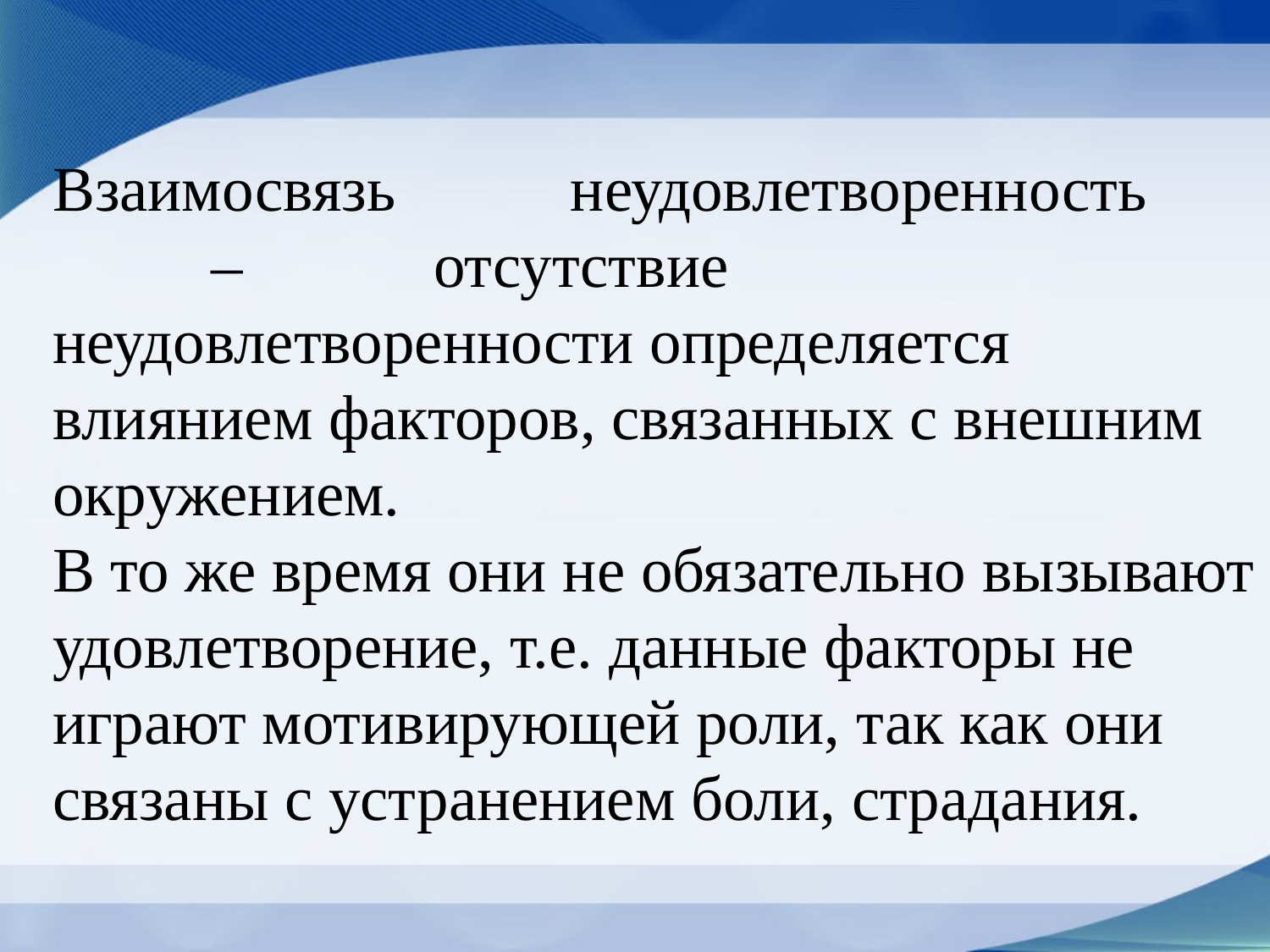

# Взаимосвязь           неудовлетворенность           –            отсутствие неудовлетворенности определяется влиянием факторов, связанных с внешним окружением. В то же время они не обязательно вызывают удовлетворение, т.е. данные факторы не играют мотивирующей роли, так как они связаны с устранением боли, страдания.